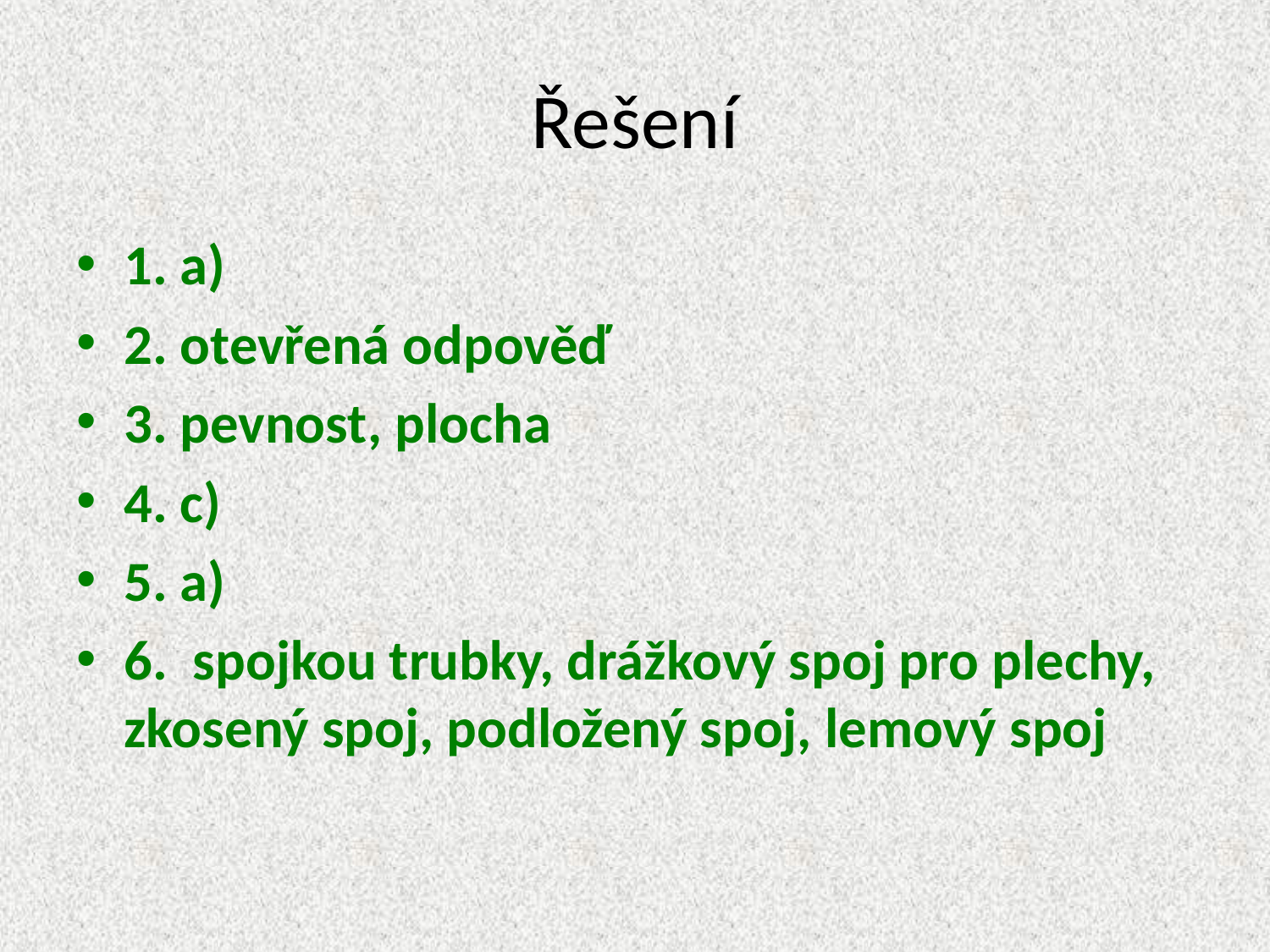

# Řešení
1. a)
2. otevřená odpověď
3. pevnost, plocha
4. c)
5. a)
6.  spojkou trubky, drážkový spoj pro plechy, zkosený spoj, podložený spoj, lemový spoj